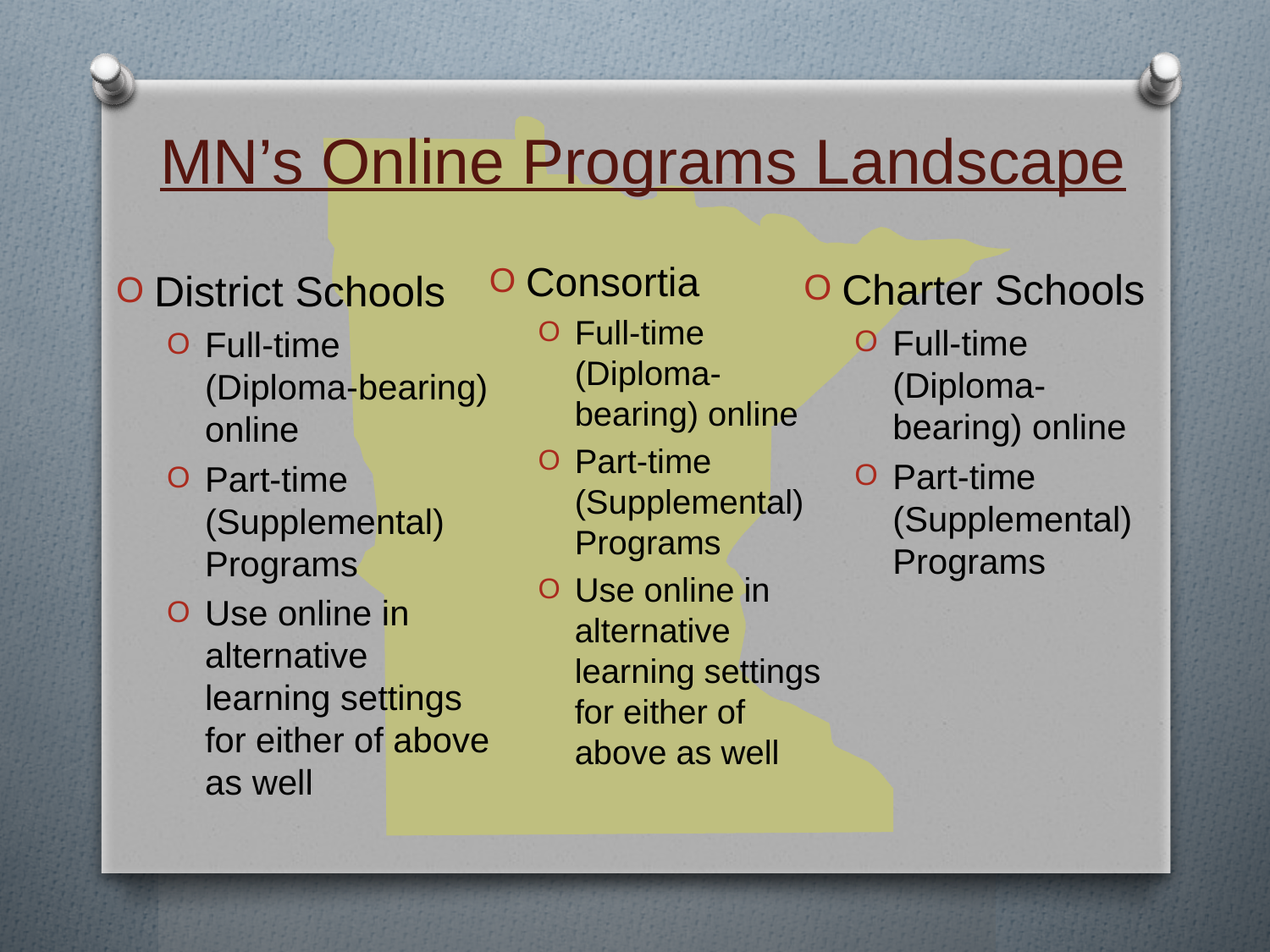

# MN’s Online Programs Landscape

Consortia
Full-time (Diploma-bearing) online
Part-time (Supplemental) Programs
Use online in alternative learning settings for either of above as well

Charter Schools
Full-time (Diploma-bearing) online
Part-time (Supplemental) Programs
District Schools
Full-time (Diploma-bearing) online
Part-time (Supplemental) Programs
Use online in alternative learning settings for either of above as well